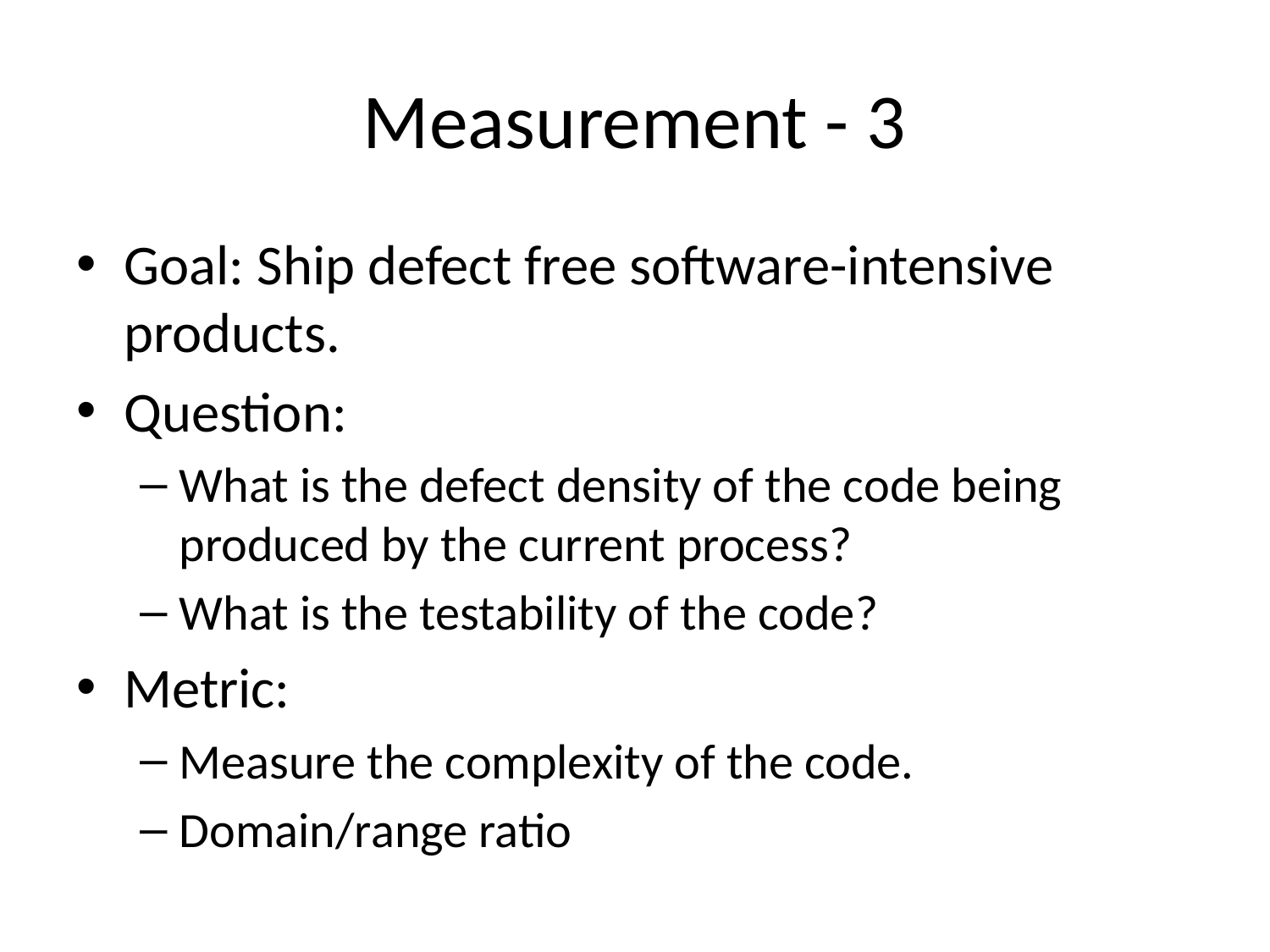

# Measurement - 3
Goal: Ship defect free software-intensive products.
Question:
What is the defect density of the code being produced by the current process?
What is the testability of the code?
Metric:
Measure the complexity of the code.
Domain/range ratio